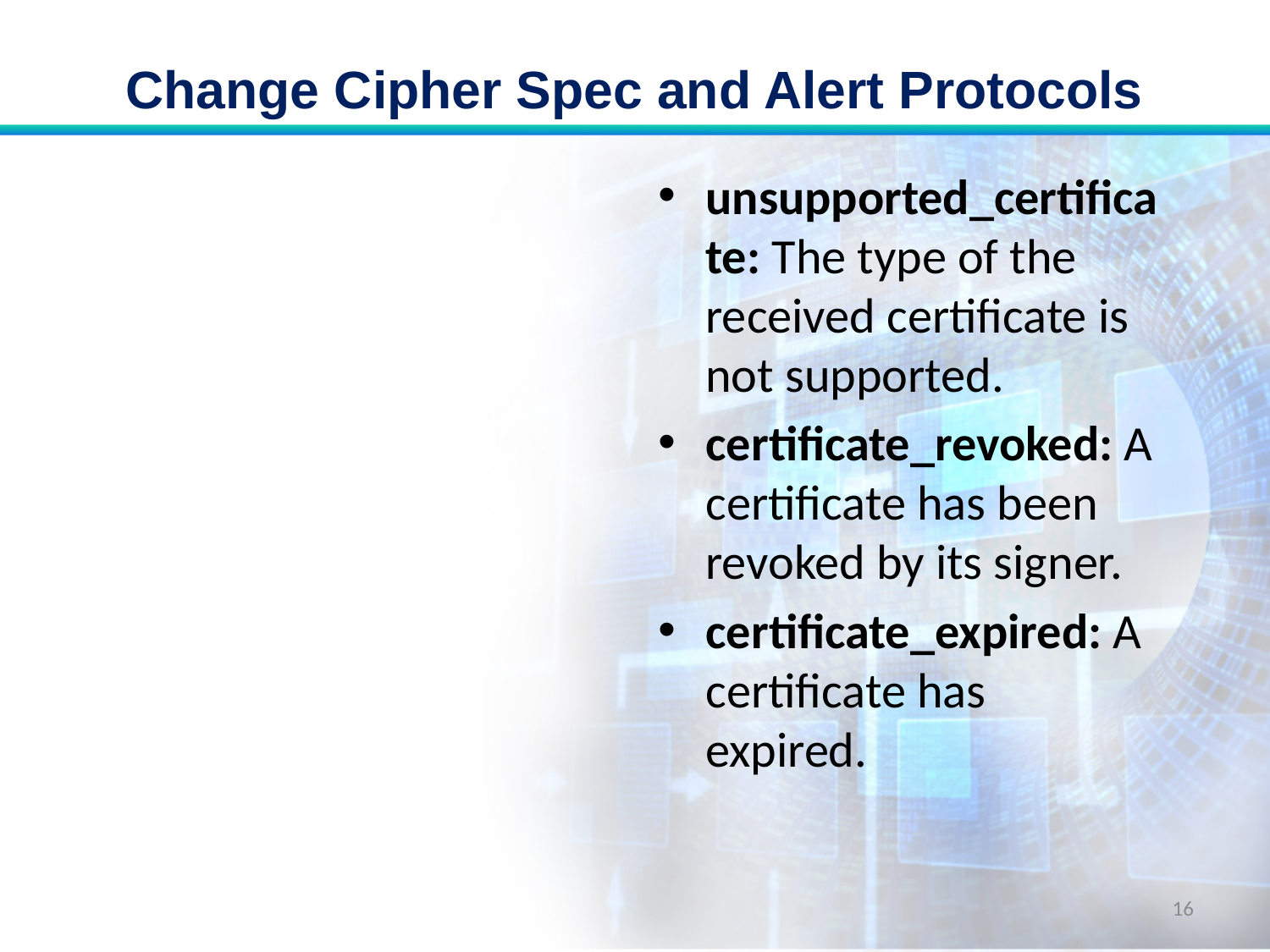

# Change Cipher Spec and Alert Protocols
unsupported_certificate: The type of the received certificate is not supported.
certificate_revoked: A certificate has been revoked by its signer.
certificate_expired: A certificate has expired.
16